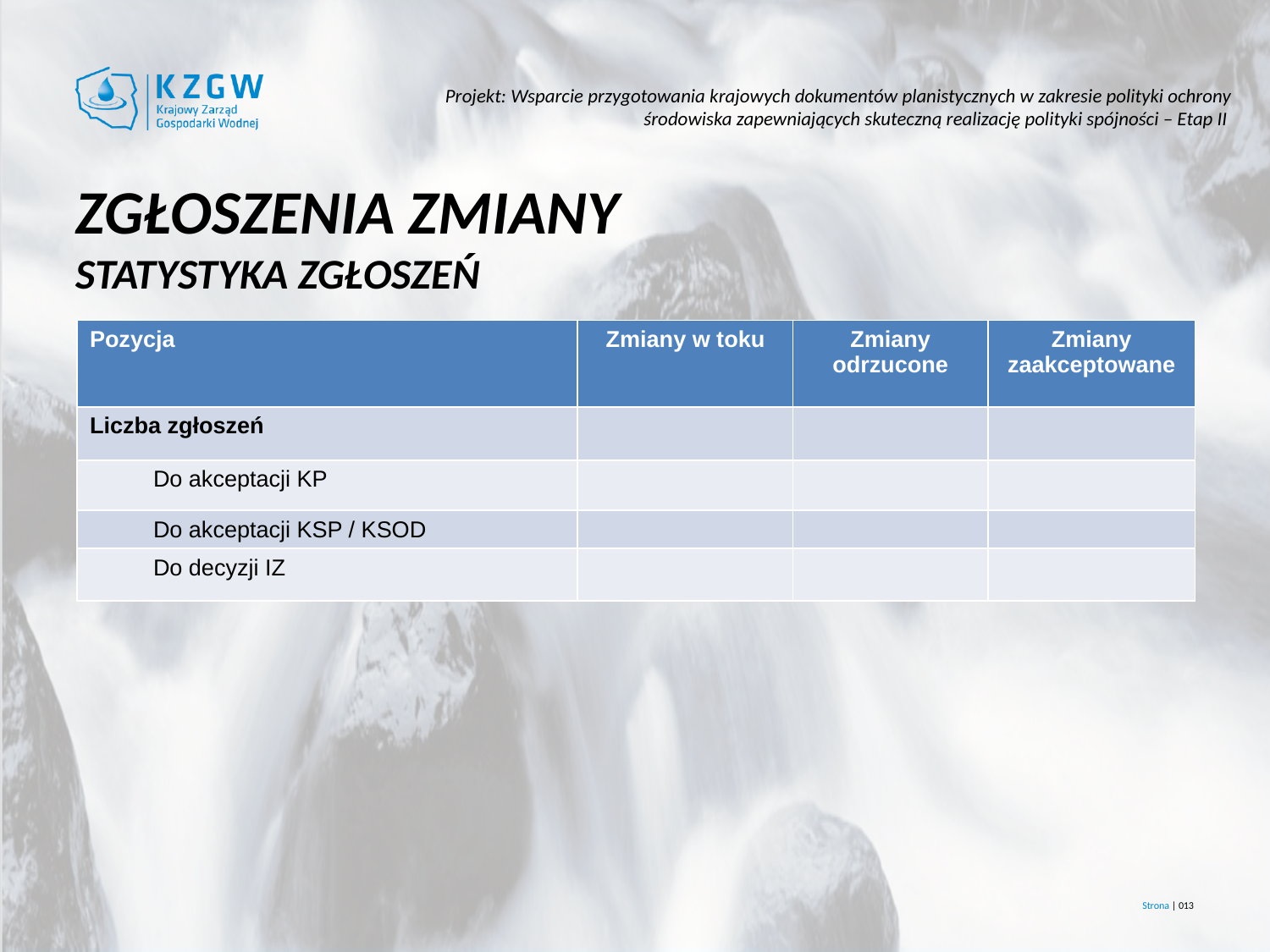

# Zgłoszenia zmiany statystyka zgłoszeń
| Pozycja | Zmiany w toku | Zmiany odrzucone | Zmiany zaakceptowane |
| --- | --- | --- | --- |
| Liczba zgłoszeń |  |  |  |
| Do akceptacji KP |  |  |  |
| Do akceptacji KSP / KSOD |  |  |  |
| Do decyzji IZ |  |  |  |
Strona | 013